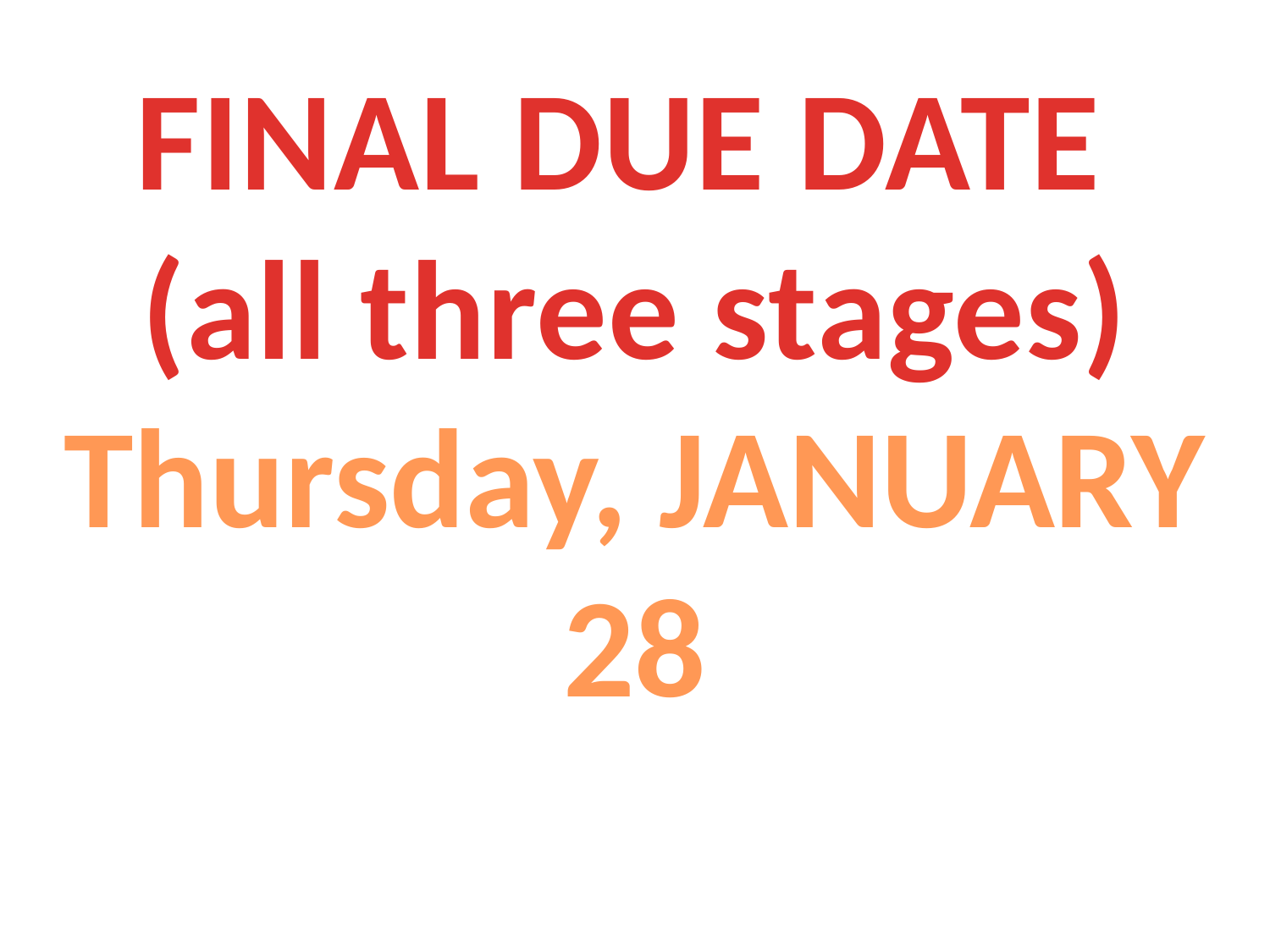

FINAL DUE DATE
(all three stages)
Thursday, JANUARY 28